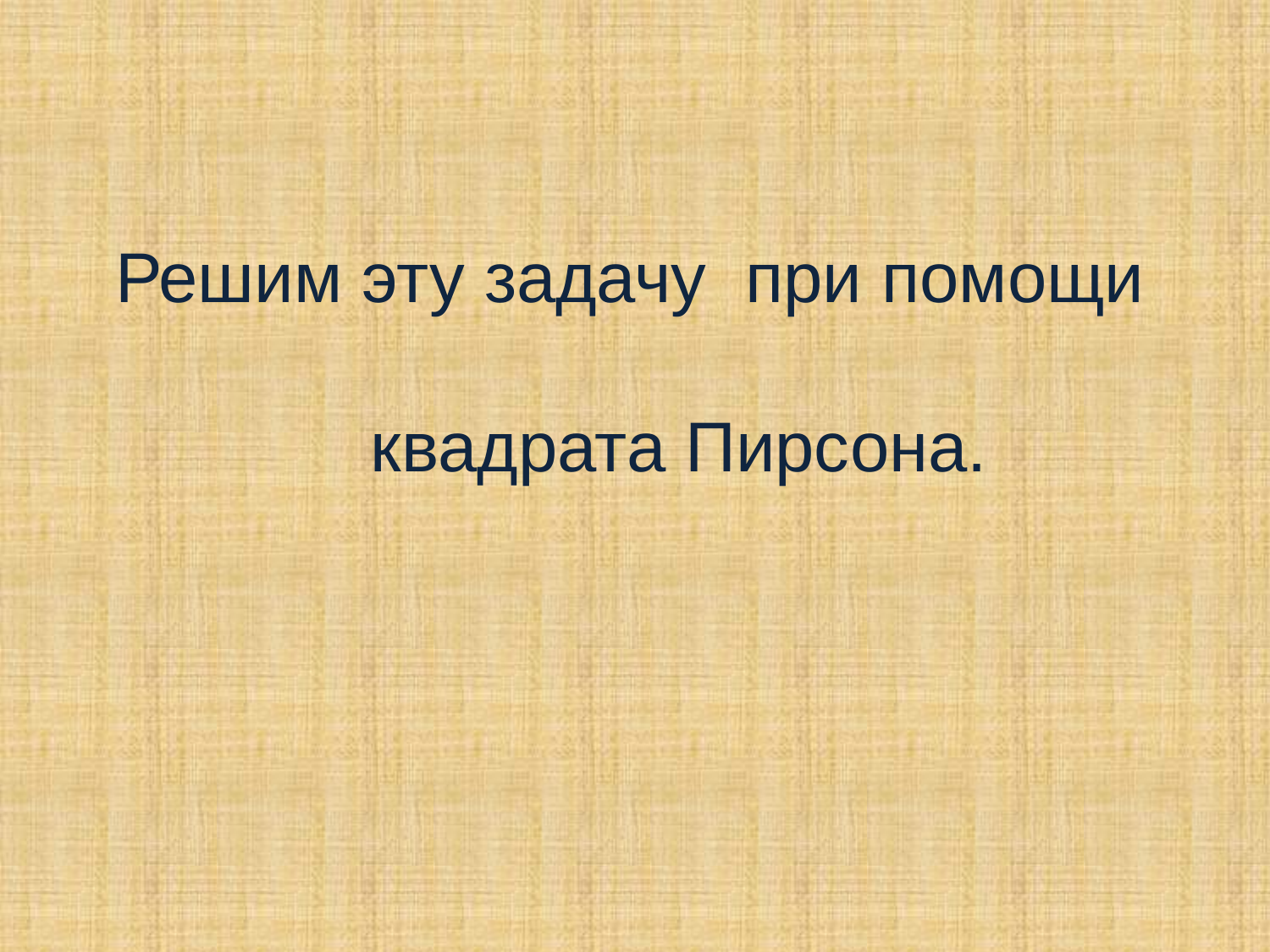

#

Решим эту задачу  при помощи

     квадрата Пирсона.